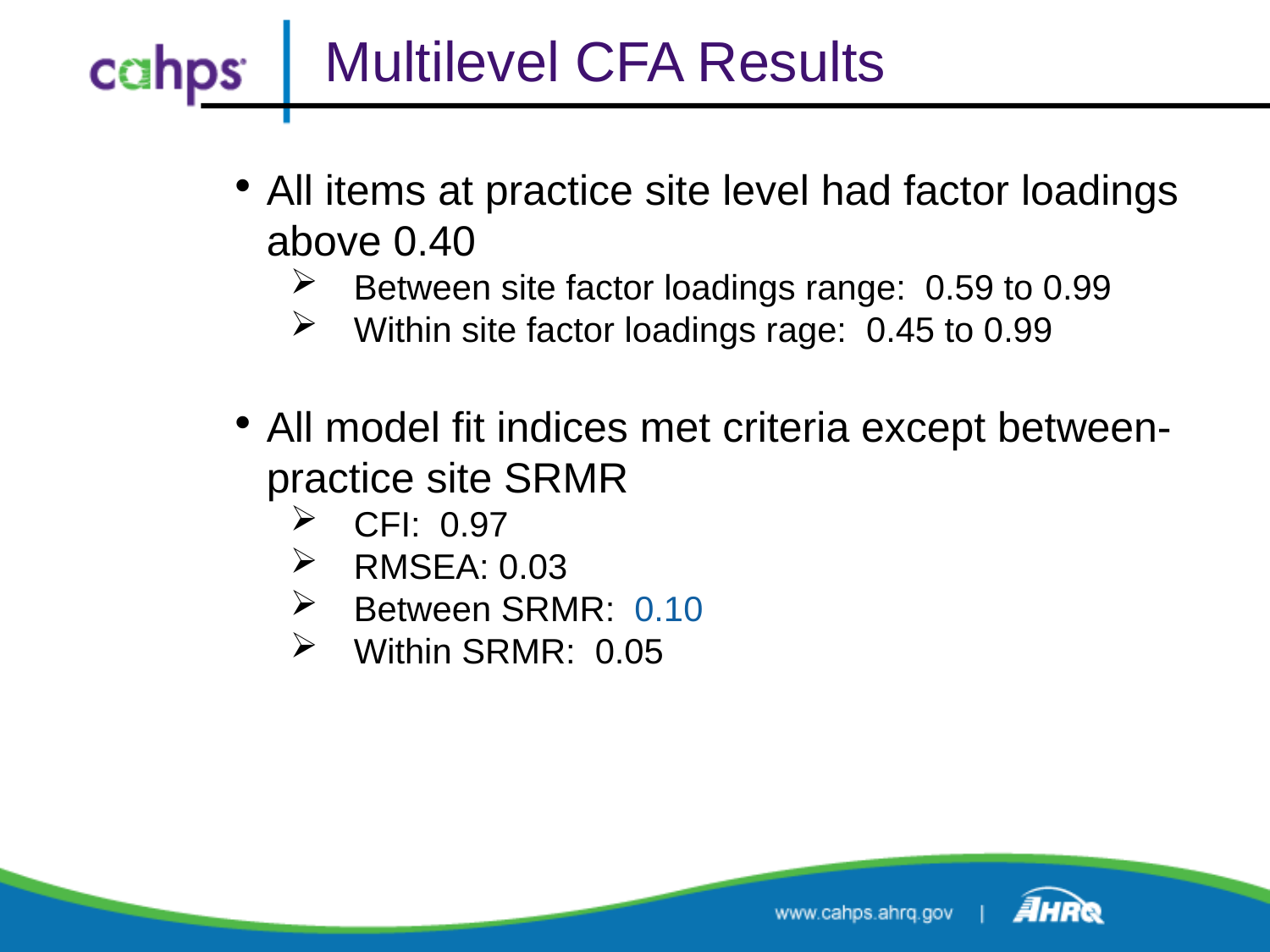

# Multilevel CFA Results

All items at practice site level had factor loadings above 0.40
Between site factor loadings range:  0.59 to 0.99
Within site factor loadings rage:  0.45 to 0.99

All model fit indices met criteria except between-practice site SRMR
CFI:  0.97
RMSEA: 0.03
Between SRMR:  0.10
Within SRMR:  0.05